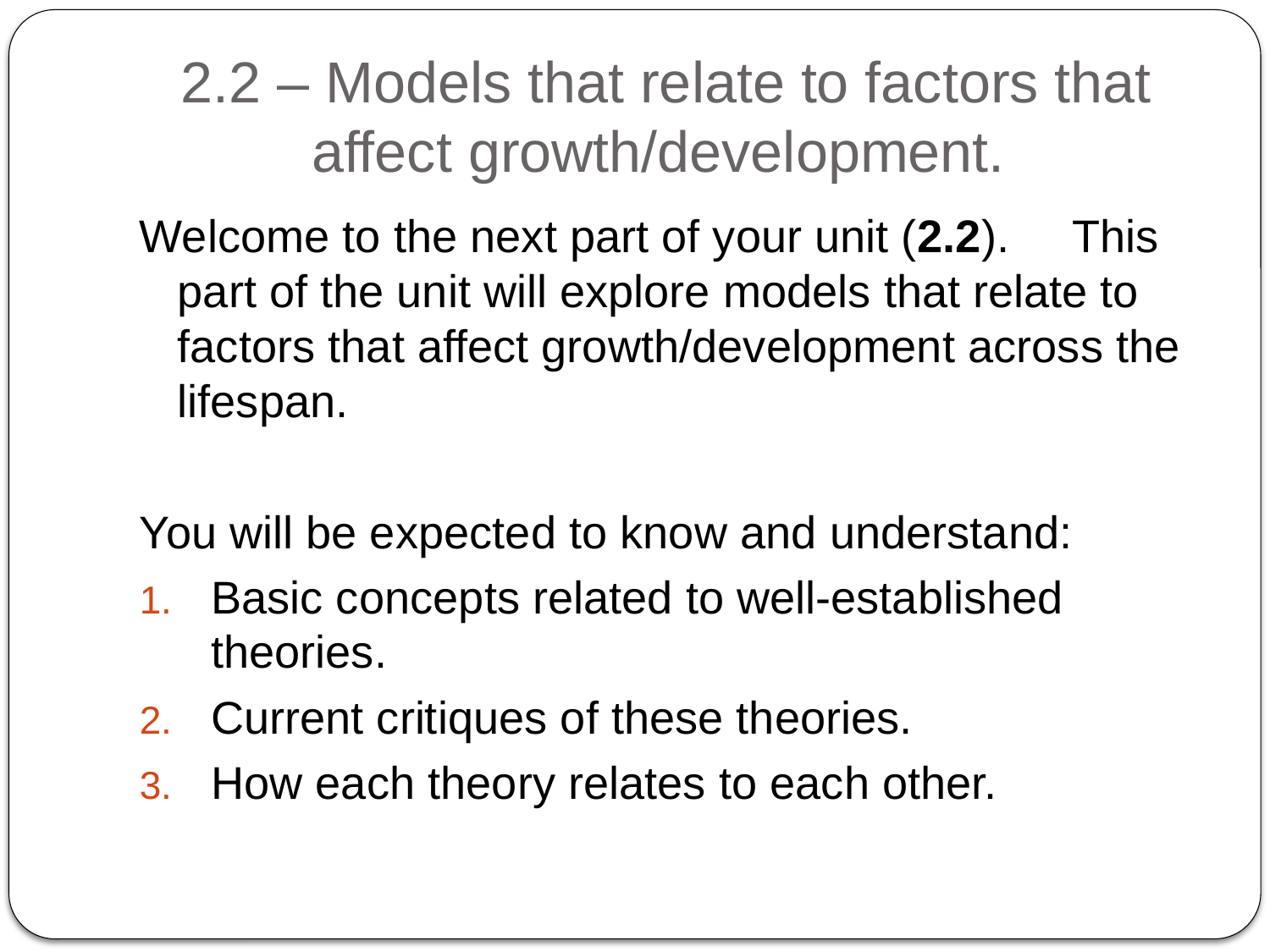

# 2.2 – Models that relate to factors that affect growth/development.
Welcome to the next part of your unit (2.2).     This part of the unit will explore models that relate to factors that affect growth/development across the lifespan.

You will be expected to know and understand:
Basic concepts related to well-established theories.
Current critiques of these theories.
How each theory relates to each other.